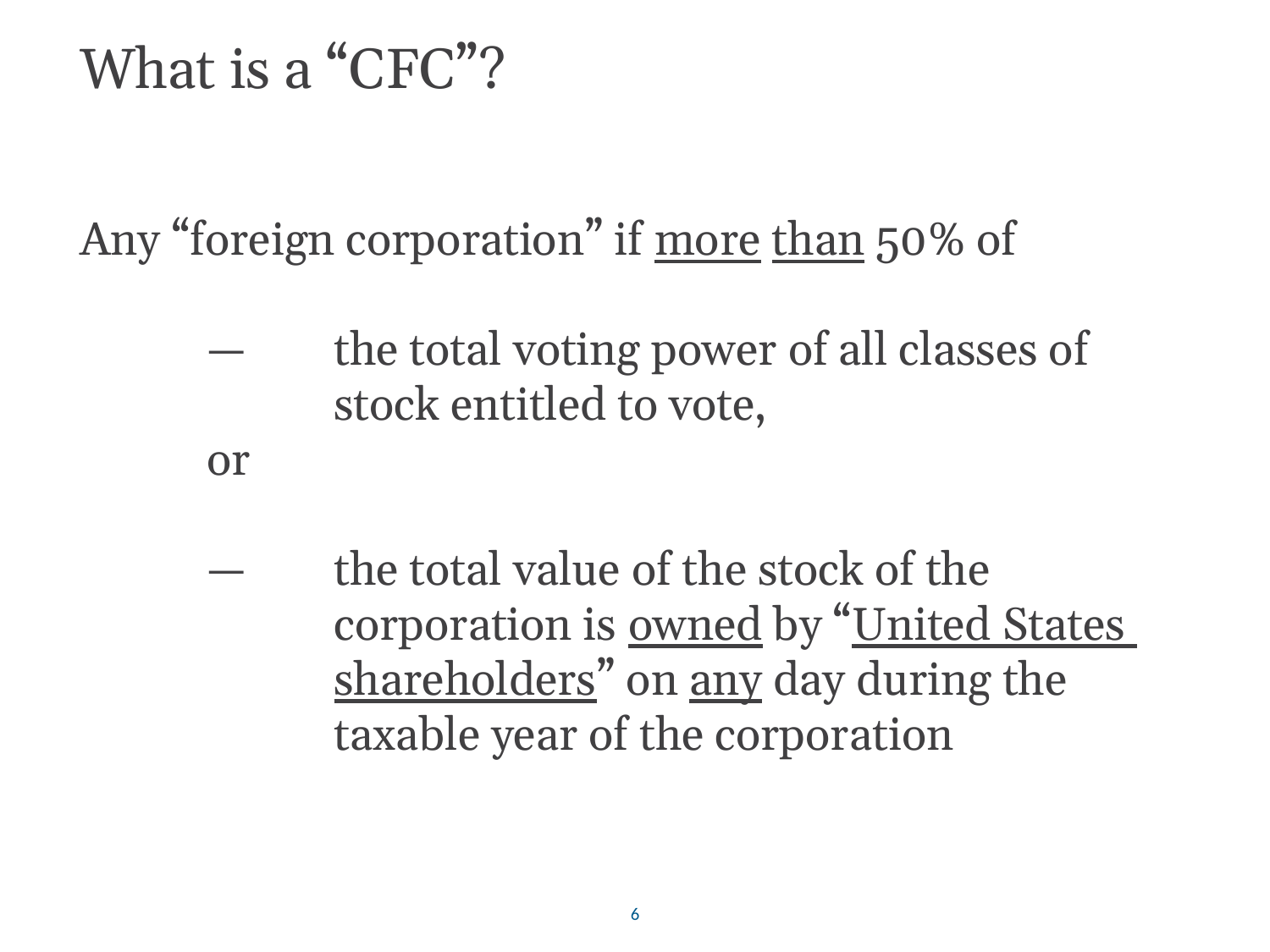

# What is a “CFC”? Any “foreign corporation” if more than 50% of —	the total voting power of all classes of 		stock entitled to vote, or —	the total value of the stock of the 			corporation is owned by “United States 		shareholders” on any day during the 			taxable year of the corporation
6